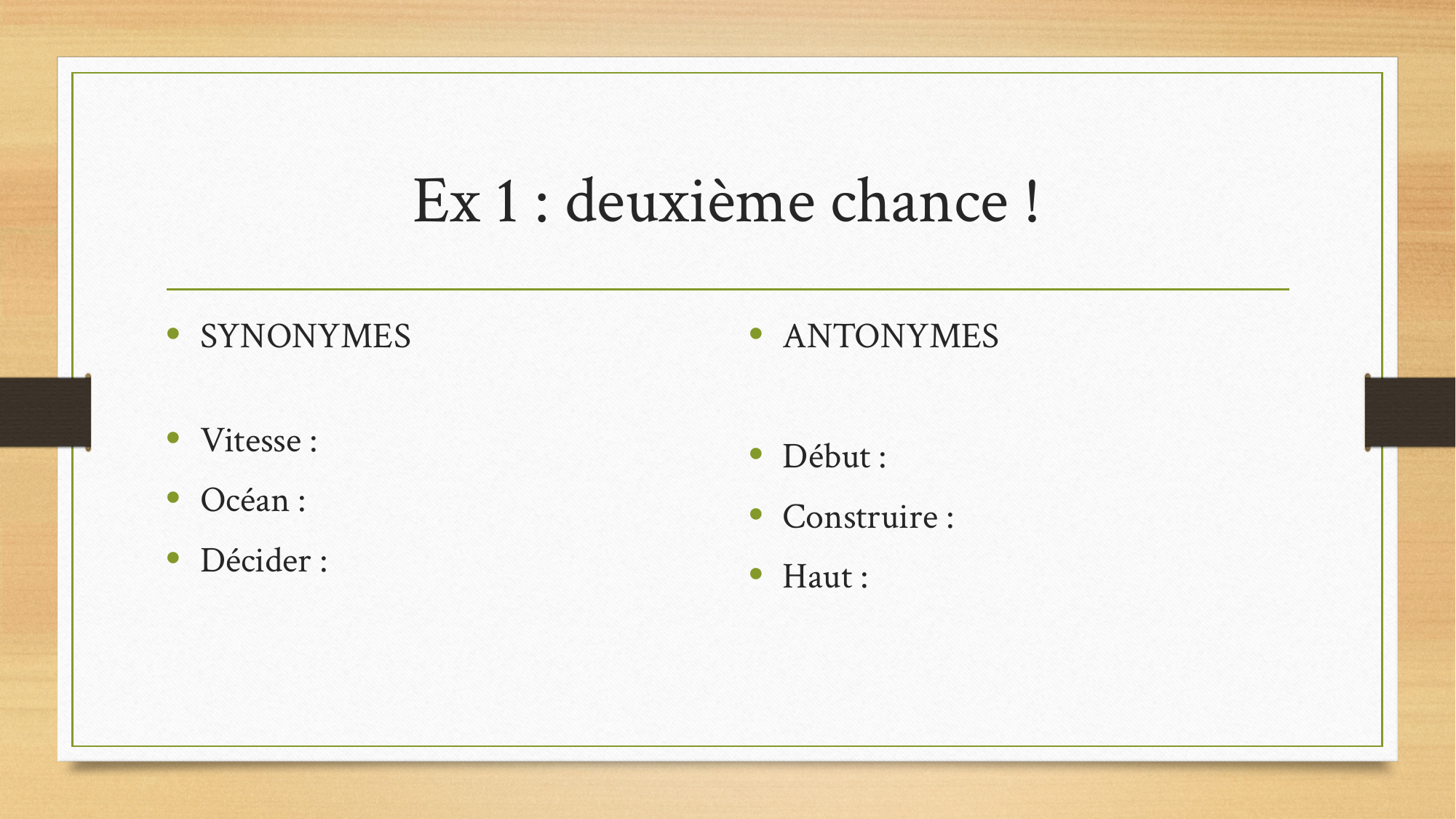

# Ex 1 : deuxième chance !
SYNONYMES
Vitesse :
Océan :
Décider :
ANTONYMES

Début :
Construire :
Haut :